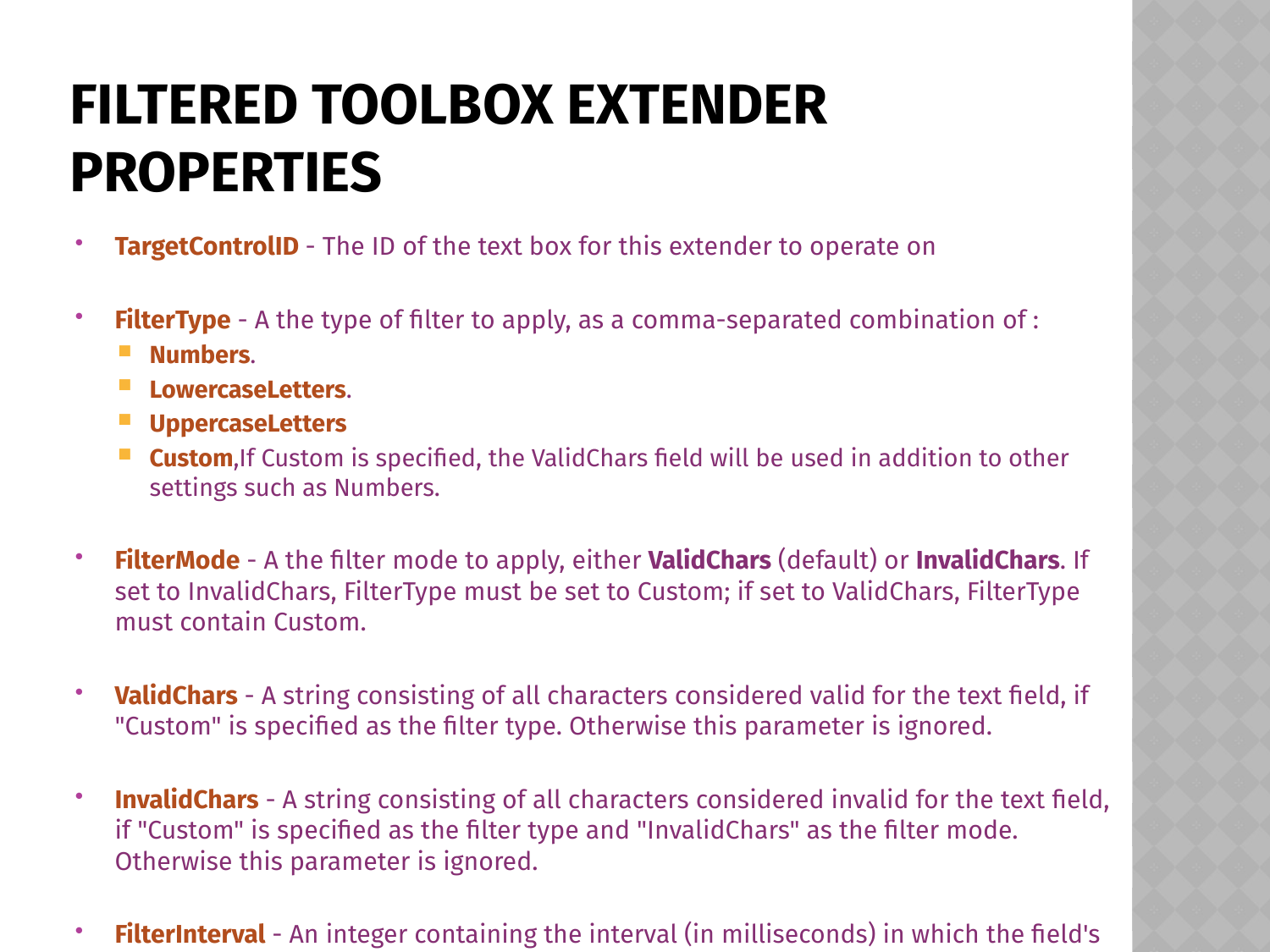

# Filtered toolbox extender properties
TargetControlID - The ID of the text box for this extender to operate on

FilterType - A the type of filter to apply, as a comma-separated combination of :
Numbers.
LowercaseLetters.
UppercaseLetters
Custom,If Custom is specified, the ValidChars field will be used in addition to other settings such as Numbers.

FilterMode - A the filter mode to apply, either ValidChars (default) or InvalidChars. If set to InvalidChars, FilterType must be set to Custom; if set to ValidChars, FilterType must contain Custom.

ValidChars - A string consisting of all characters considered valid for the text field, if "Custom" is specified as the filter type. Otherwise this parameter is ignored.

InvalidChars - A string consisting of all characters considered invalid for the text field, if "Custom" is specified as the filter type and "InvalidChars" as the filter mode. Otherwise this parameter is ignored.

FilterInterval - An integer containing the interval (in milliseconds) in which the field's contents are filtered, defaults to 250.